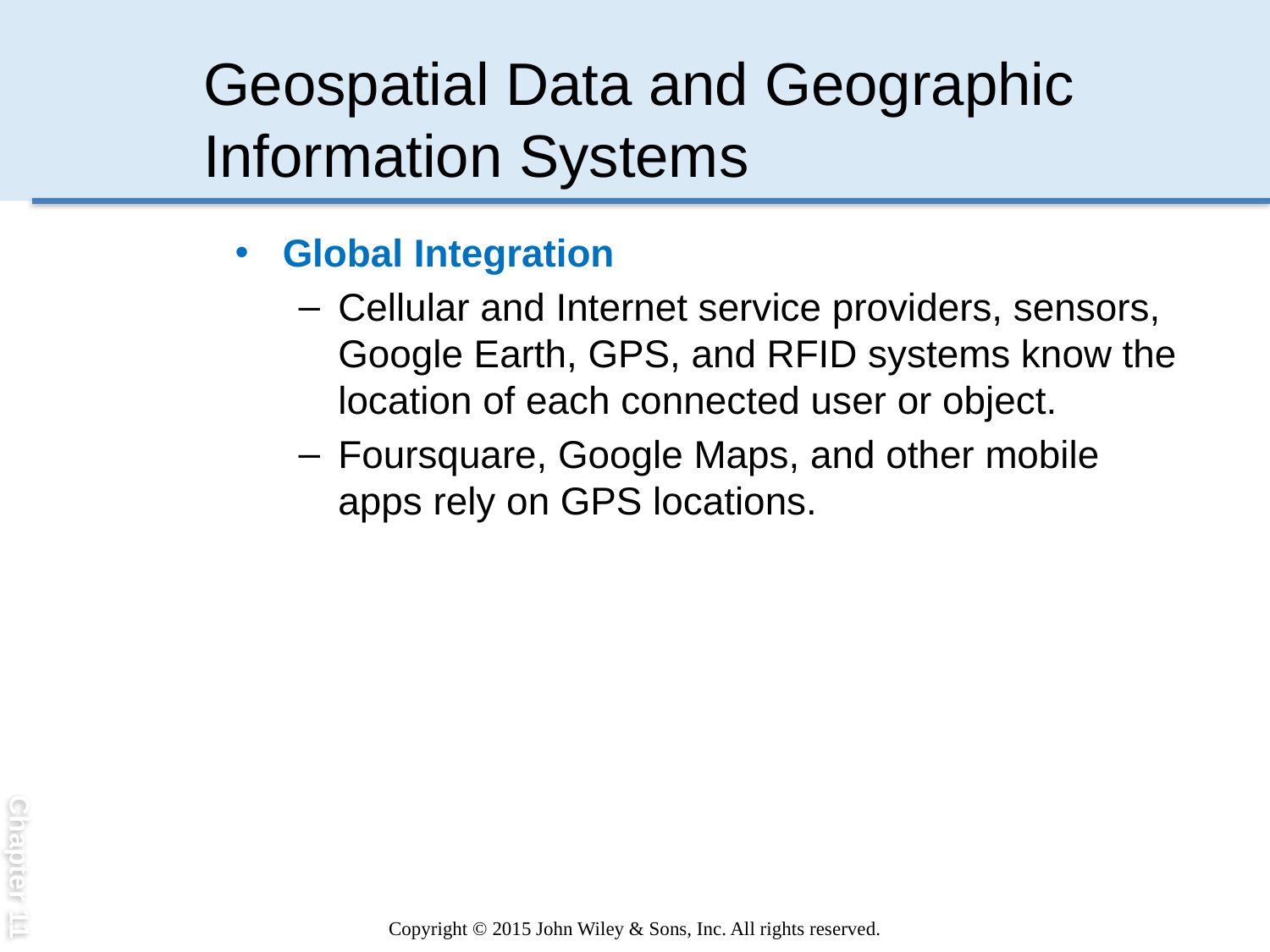

Chapter 11
# Geospatial Data and Geographic Information Systems
Global Integration
Cellular and Internet service providers, sensors, Google Earth, GPS, and RFID systems know the location of each connected user or object.
Foursquare, Google Maps, and other mobile apps rely on GPS locations.